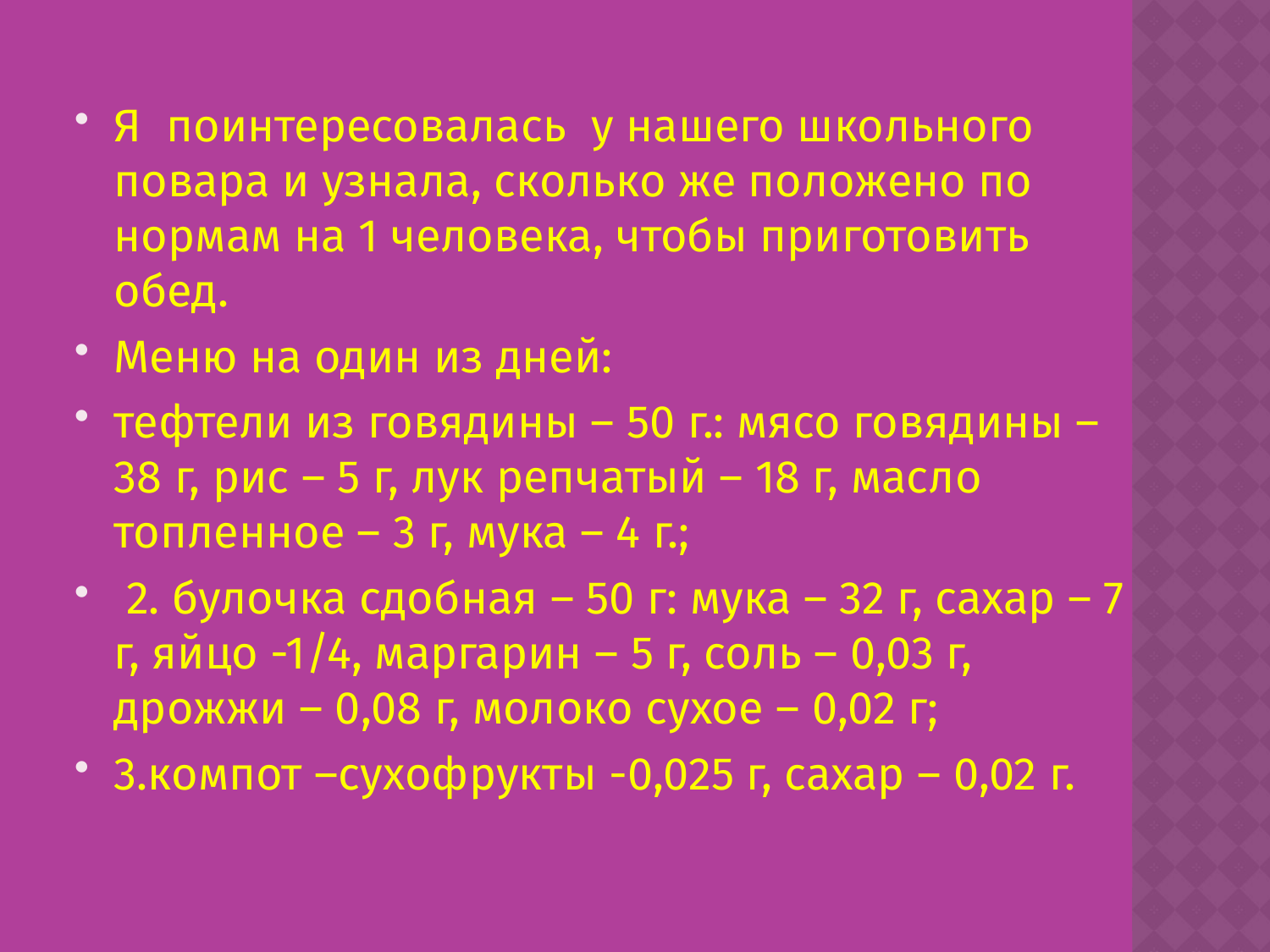

#
Я  поинтересовалась  у нашего школьного повара и узнала, сколько же положено по нормам на 1 человека, чтобы приготовить  обед.
Меню на один из дней:
тефтели из говядины – 50 г.: мясо говядины – 38 г, рис – 5 г, лук репчатый – 18 г, масло топленное – 3 г, мука – 4 г.;
 2. булочка сдобная – 50 г: мука – 32 г, сахар – 7 г, яйцо -1/4, маргарин – 5 г, соль – 0,03 г, дрожжи – 0,08 г, молоко сухое – 0,02 г;
3.компот –сухофрукты -0,025 г, сахар – 0,02 г.